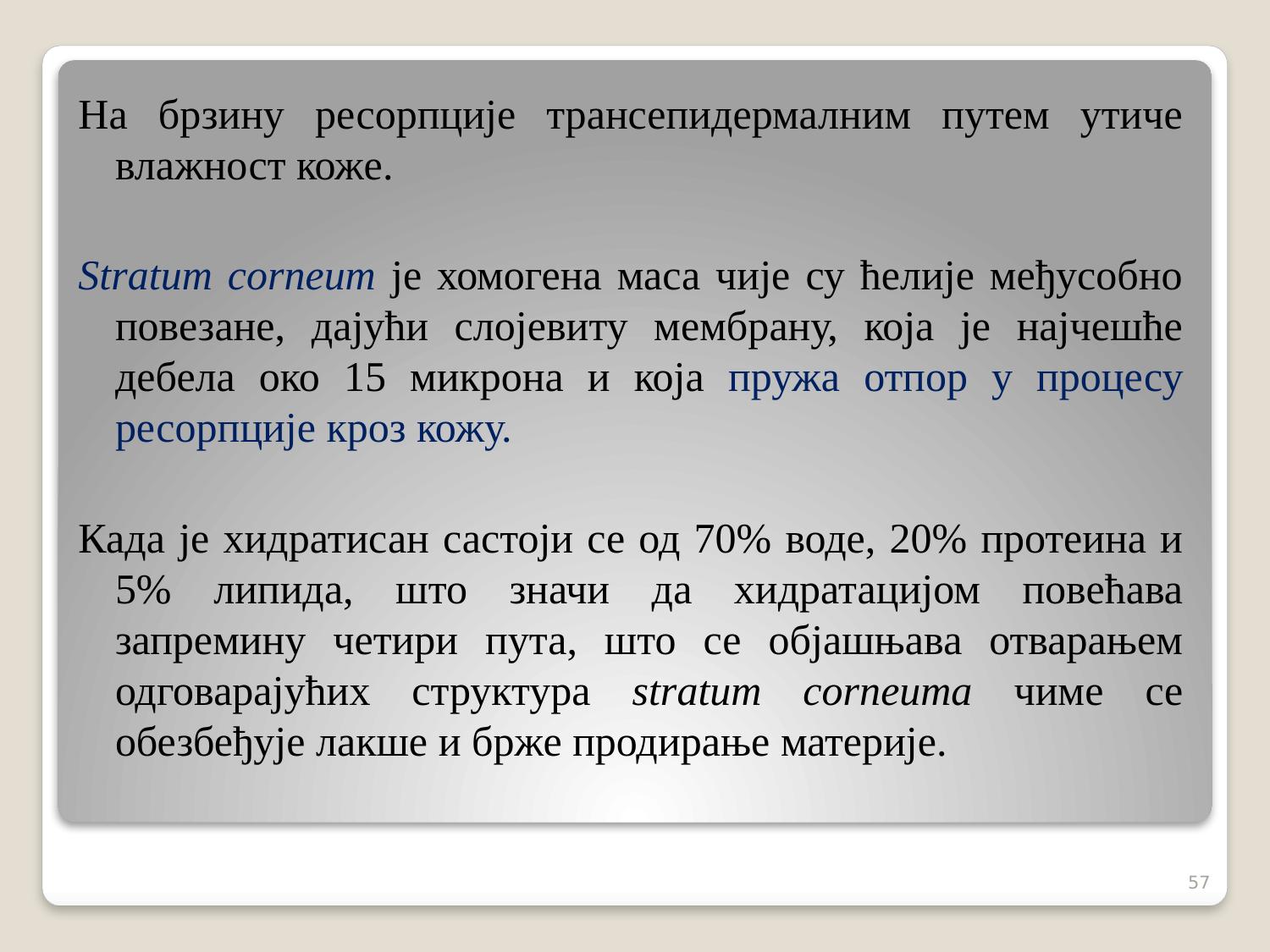

На брзину ресорпције трансепидермалним путем утиче влажност коже.

Stratum corneum је хомогена маса чије су ћелије међусобно повезане, дајући слојевиту мембрану, која је најчешће дебела око 15 микрона и која пружа отпор у процесу ресорпције кроз кожу.

Када је хидратисан састоји се од 70% воде, 20% протеина и 5% липида, што значи да хидратацијом повећава запремину четири пута, што се објашњава отварањем одговарајућих структура stratum corneuma чиме се обезбеђује лакше и брже продирање материје.

57